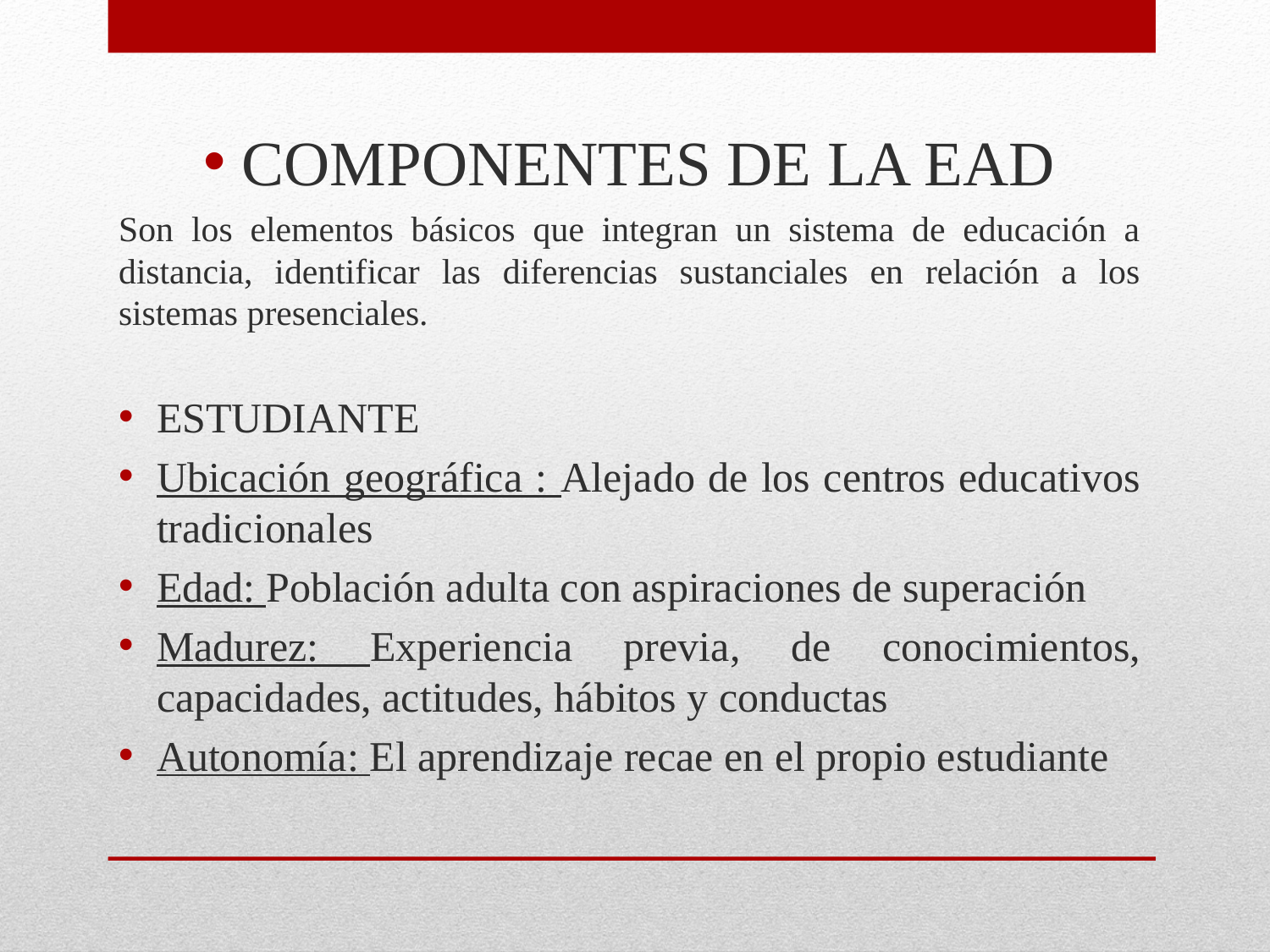

COMPONENTES DE LA EAD
Son los elementos básicos que integran un sistema de educación a distancia, identificar las diferencias sustanciales en relación a los sistemas presenciales.

ESTUDIANTE
Ubicación geográfica : Alejado de los centros educativos tradicionales
Edad: Población adulta con aspiraciones de superación
Madurez: Experiencia previa, de conocimientos, capacidades, actitudes, hábitos y conductas
Autonomía: El aprendizaje recae en el propio estudiante